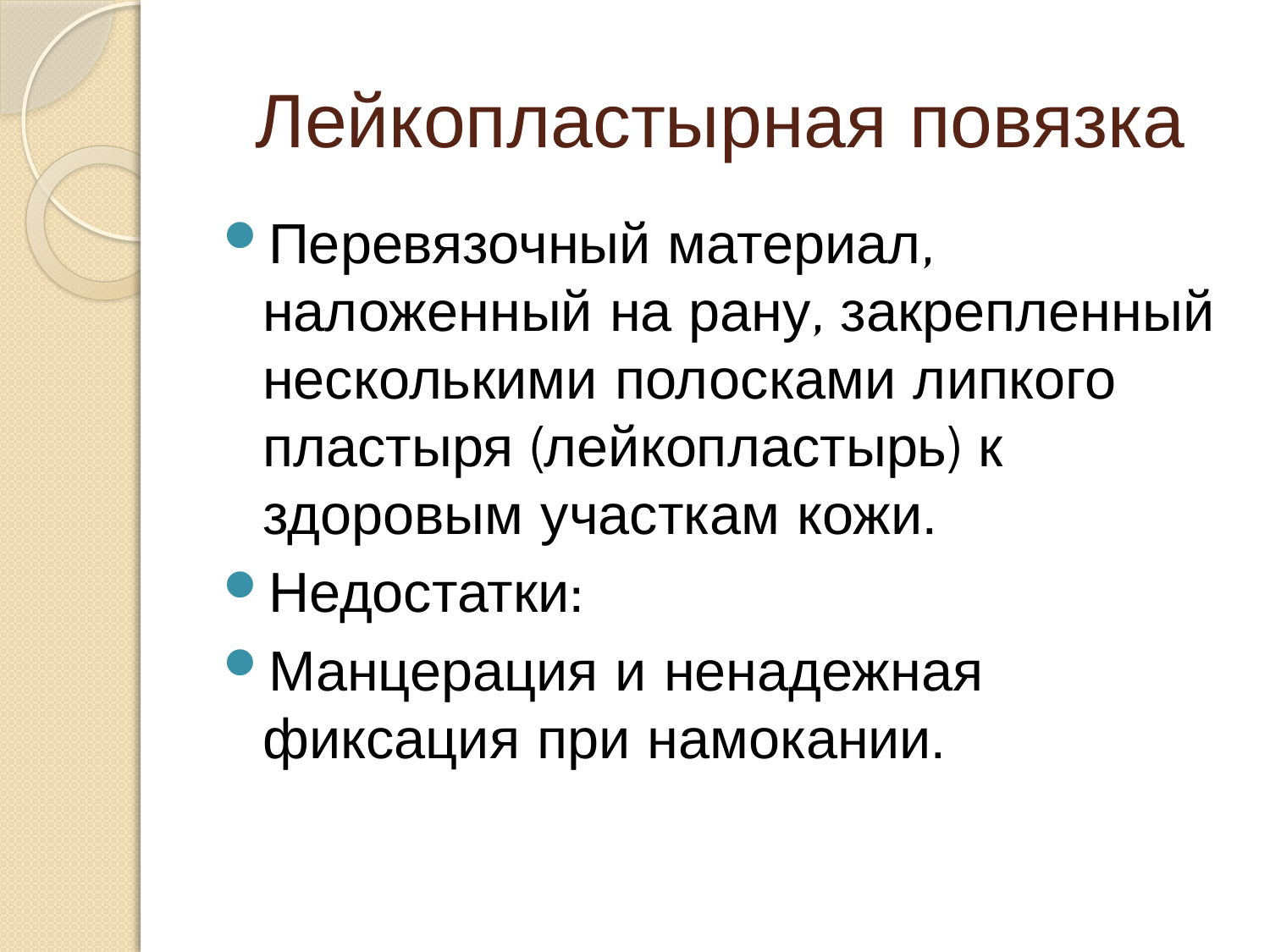

# Лейкопластырная повязка
Перевязочный материал, наложенный на рану, закрепленный несколькими полосками липкого пластыря (лейкопластырь) к здоровым участкам кожи.
Недостатки:
Манцерация и ненадежная фиксация при намокании.